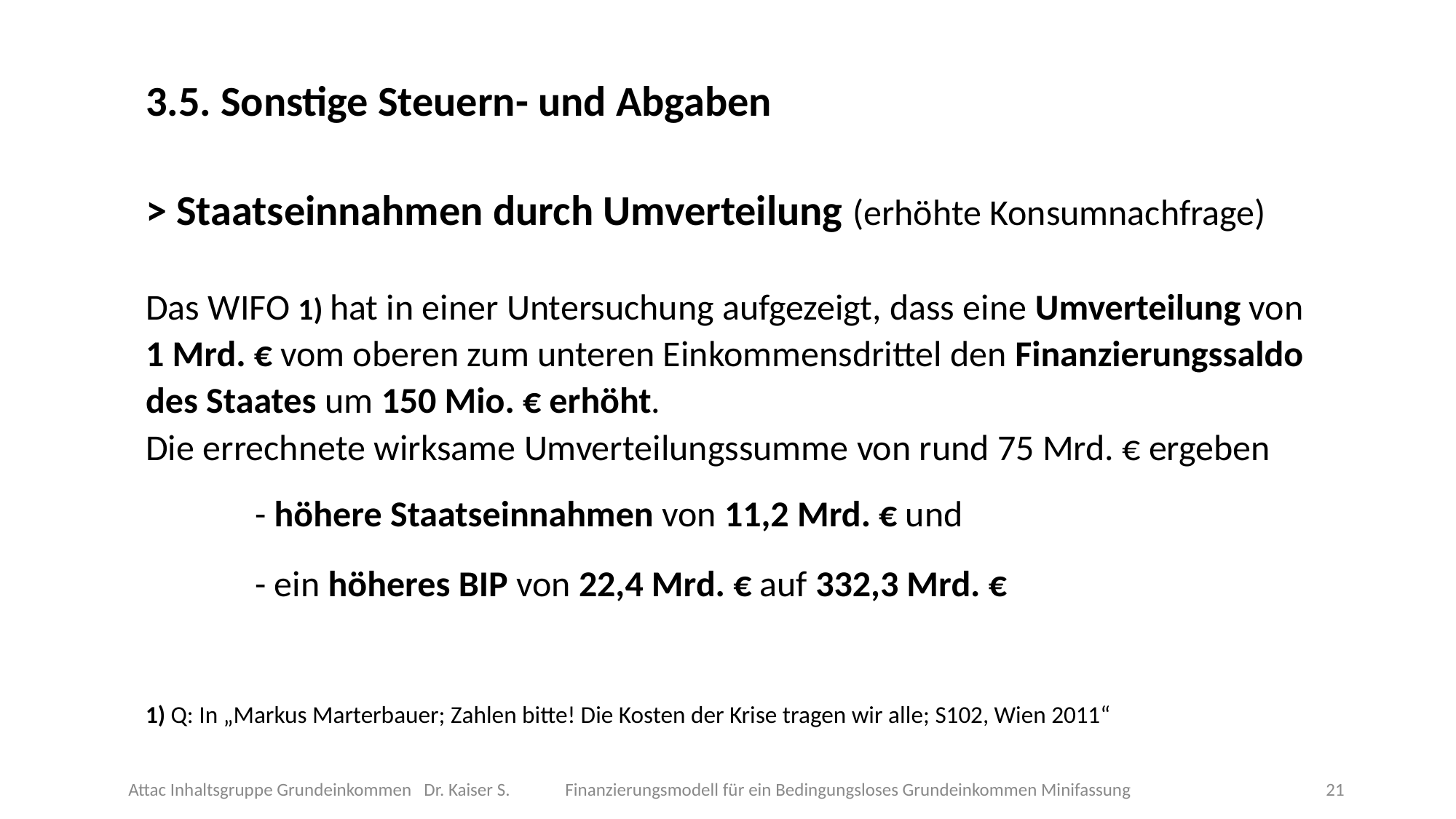

3.5. Sonstige Steuern- und Abgaben

> Staatseinnahmen durch Umverteilung (erhöhte Konsumnachfrage)

Das WIFO 1) hat in einer Untersuchung aufgezeigt, dass eine Umverteilung von
1 Mrd. € vom oberen zum unteren Einkommensdrittel den Finanzierungssaldo des Staates um 150 Mio. € erhöht.
Die errechnete wirksame Umverteilungssumme von rund 75 Mrd. € ergeben

	- höhere Staatseinnahmen von 11,2 Mrd. € und

	- ein höheres BIP von 22,4 Mrd. € auf 332,3 Mrd. €

1) Q: In „Markus Marterbauer; Zahlen bitte! Die Kosten der Krise tragen wir alle; S102, Wien 2011“

Attac Inhaltsgruppe Grundeinkommen   Dr. Kaiser S.	Finanzierungsmodell für ein Bedingungsloses Grundeinkommen Minifassung
21